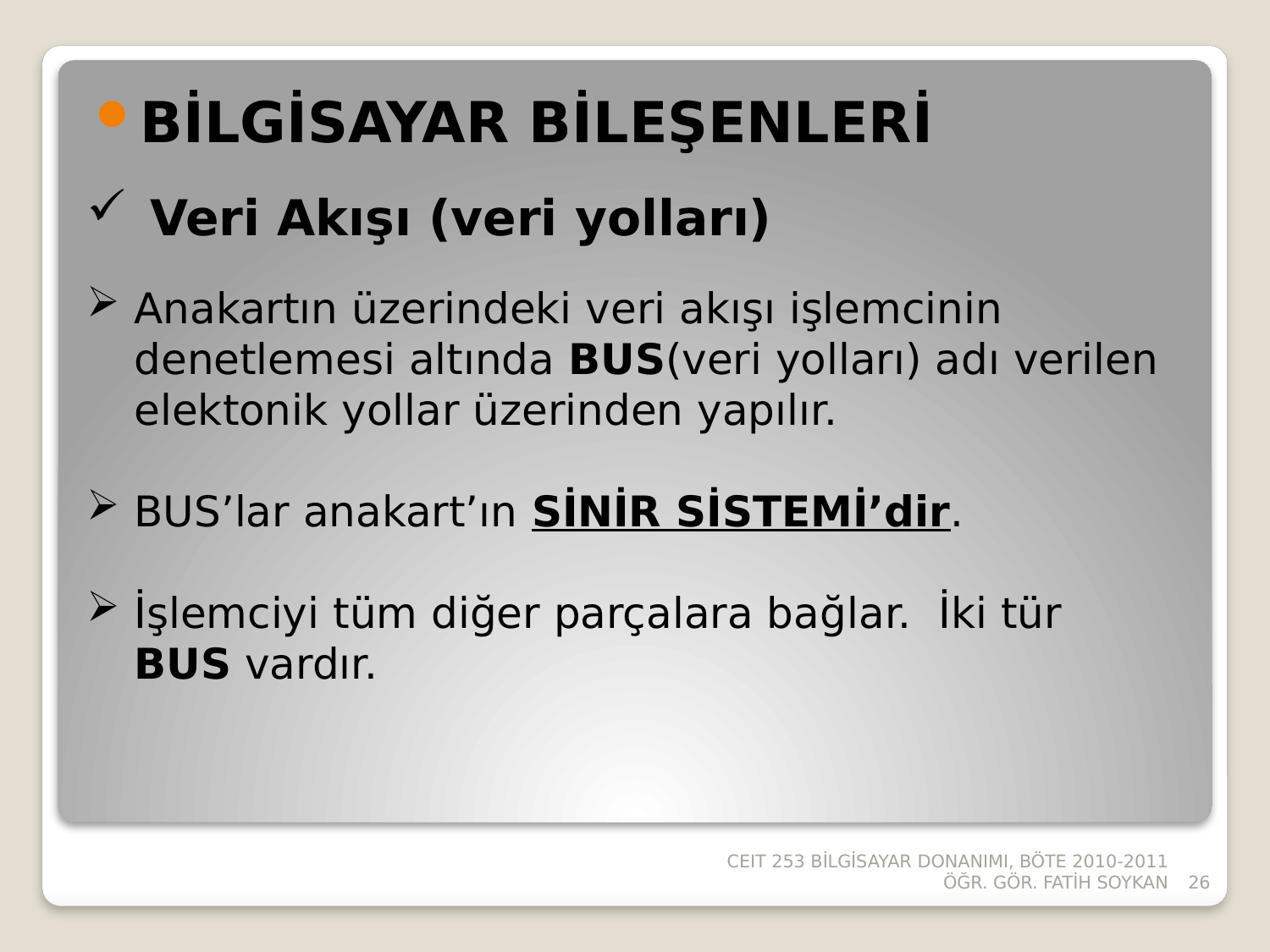

BİLGİSAYAR BİLEŞENLERİ

Veri Akışı (veri yolları)
Anakartın üzerindeki veri akışı işlemcinin denetlemesi altında BUS(veri yolları) adı verilen elektonik yollar üzerinden yapılır.

BUS’lar anakart’ın SİNİR SİSTEMİ’dir.

İşlemciyi tüm diğer parçalara bağlar.  İki tür BUS vardır.
CEIT 253 BİLGİSAYAR DONANIMI, BÖTE 2010-2011 ÖĞR. GÖR. FATİH SOYKAN
26